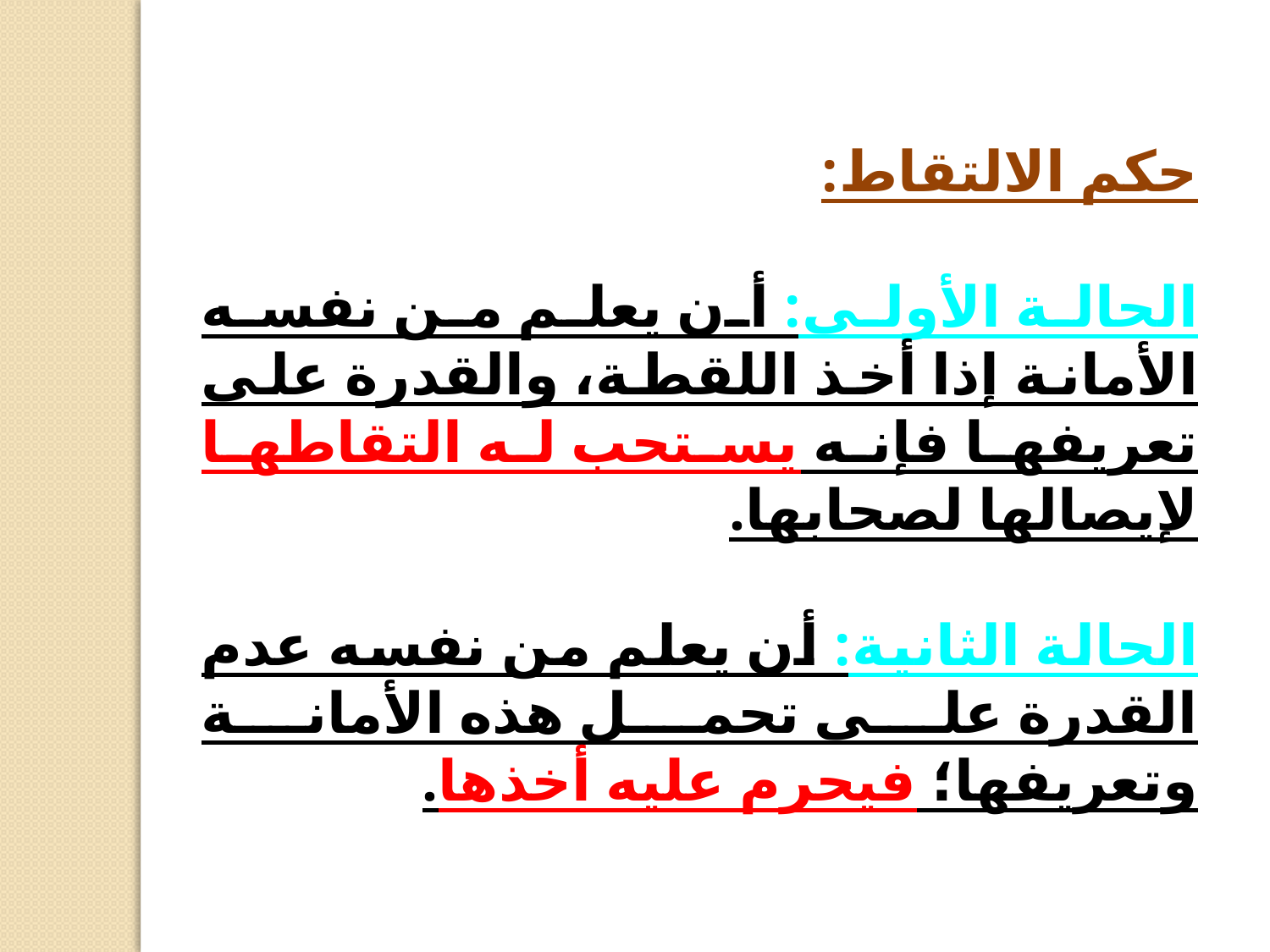

حكم الالتقاط:

الحالة الأولى: أن يعلم من نفسه الأمانة إذا أخذ اللقطة، والقدرة على تعريفها فإنه يستحب له التقاطها لإيصالها لصحابها.

الحالة الثانية: أن يعلم من نفسه عدم القدرة على تحمل هذه الأمانة وتعريفها؛ فيحرم عليه أخذها.